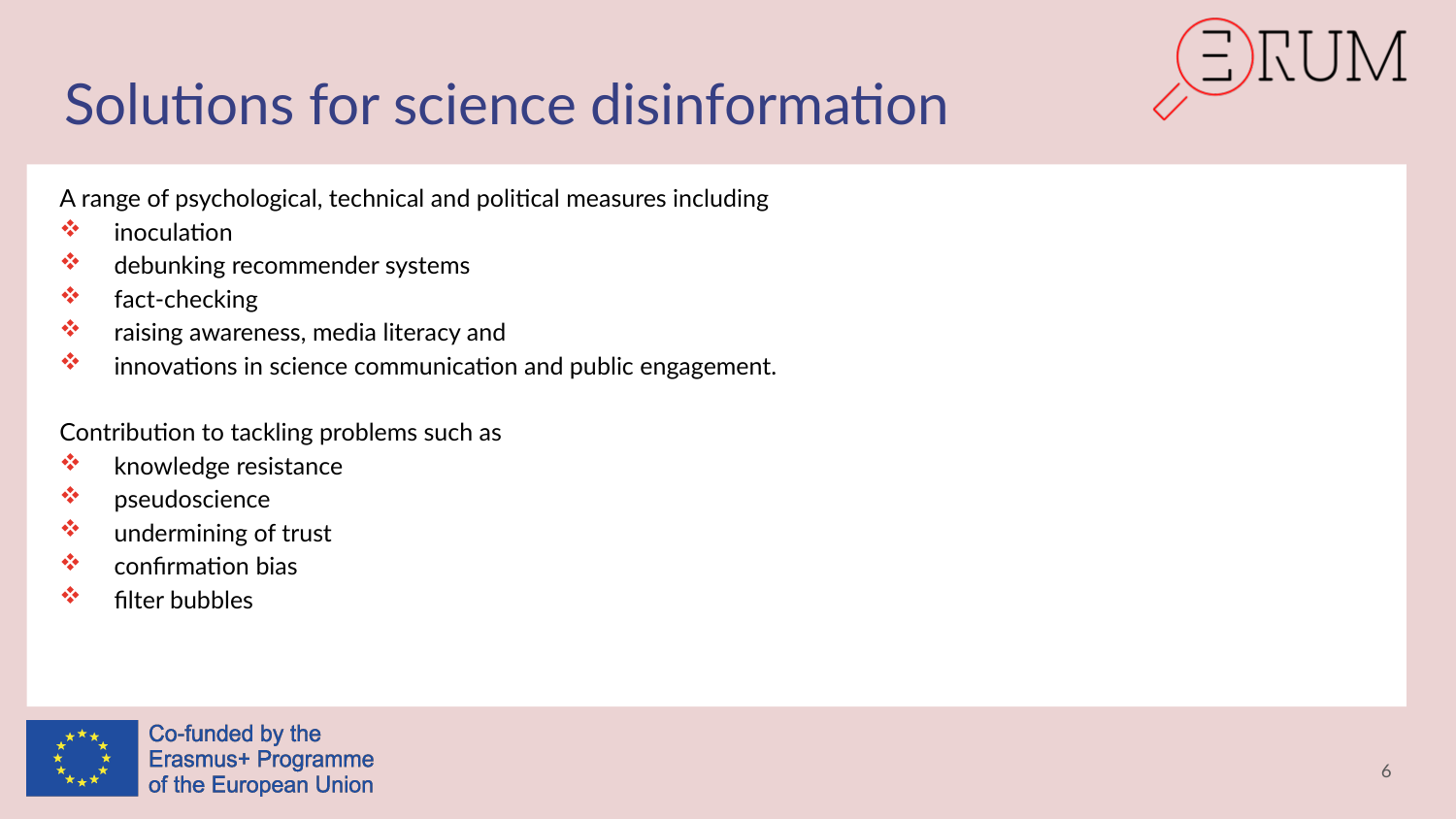

# Solutions for science disinformation
A range of psychological, technical and political measures including
inoculation
debunking recommender systems
fact-checking
raising awareness, media literacy and
innovations in science communication and public engagement.

Contribution to tackling problems such as
knowledge resistance
pseudoscience
undermining of trust
confirmation bias
filter bubbles

6